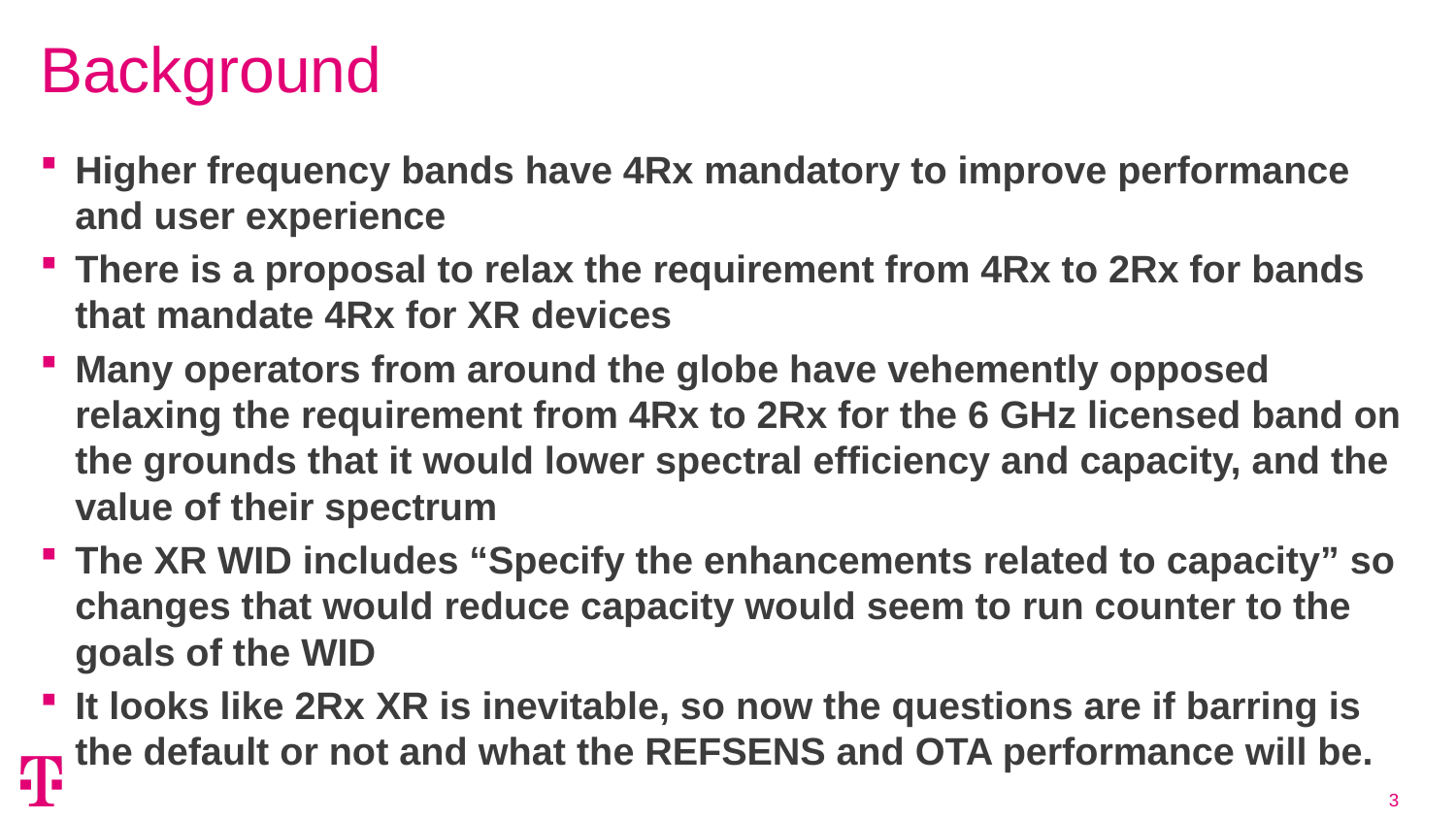

# Background
Higher frequency bands have 4Rx mandatory to improve performance and user experience
There is a proposal to relax the requirement from 4Rx to 2Rx for bands that mandate 4Rx for XR devices
Many operators from around the globe have vehemently opposed relaxing the requirement from 4Rx to 2Rx for the 6 GHz licensed band on the grounds that it would lower spectral efficiency and capacity, and the value of their spectrum
The XR WID includes “Specify the enhancements related to capacity” so changes that would reduce capacity would seem to run counter to the goals of the WID
It looks like 2Rx XR is inevitable, so now the questions are if barring is the default or not and what the REFSENS and OTA performance will be.